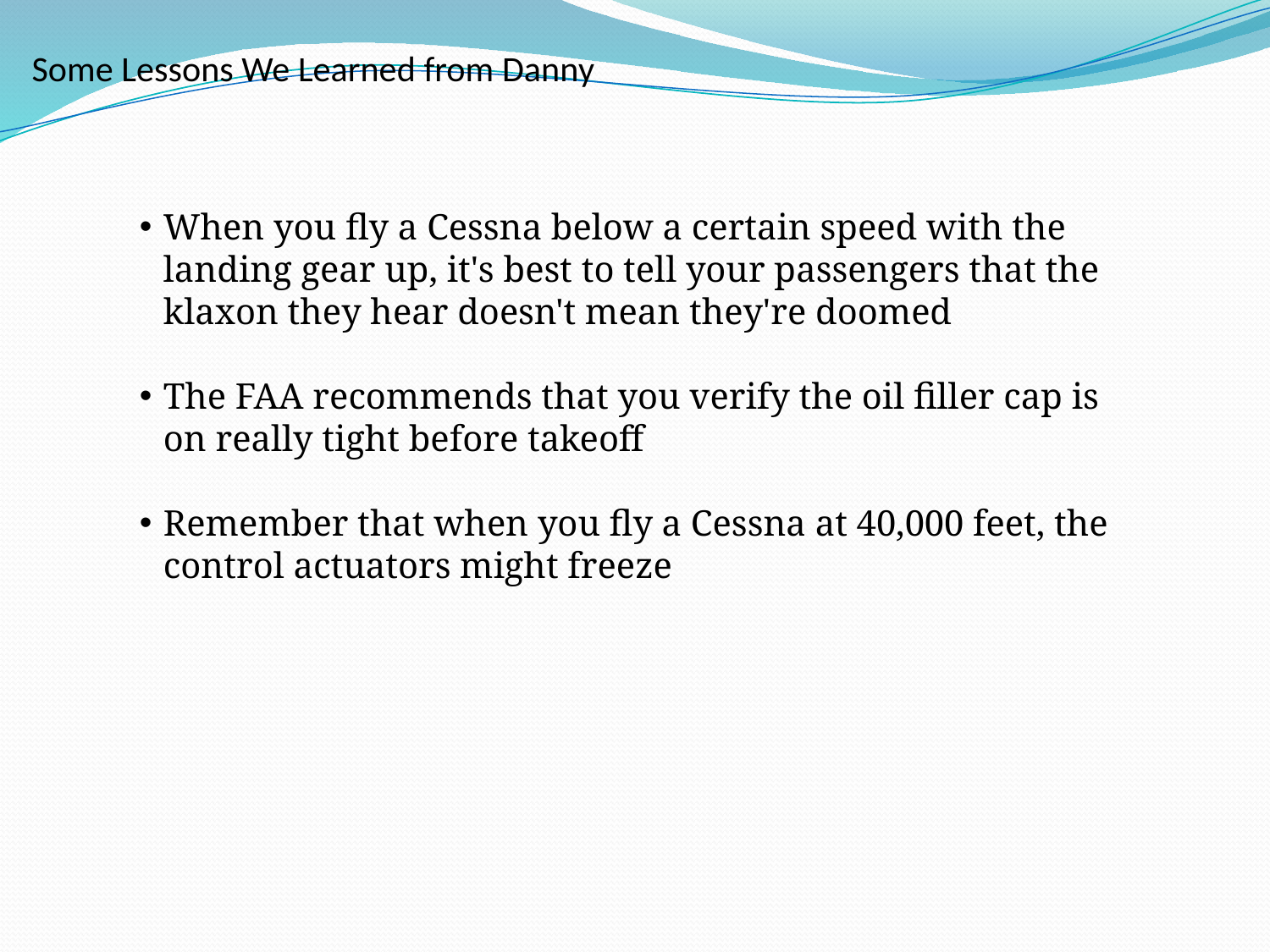

# Some Lessons We Learned from Danny

When you fly a Cessna below a certain speed with the landing gear up, it's best to tell your passengers that the klaxon they hear doesn't mean they're doomed

The FAA recommends that you verify the oil filler cap is on really tight before takeoff

Remember that when you fly a Cessna at 40,000 feet, the control actuators might freeze